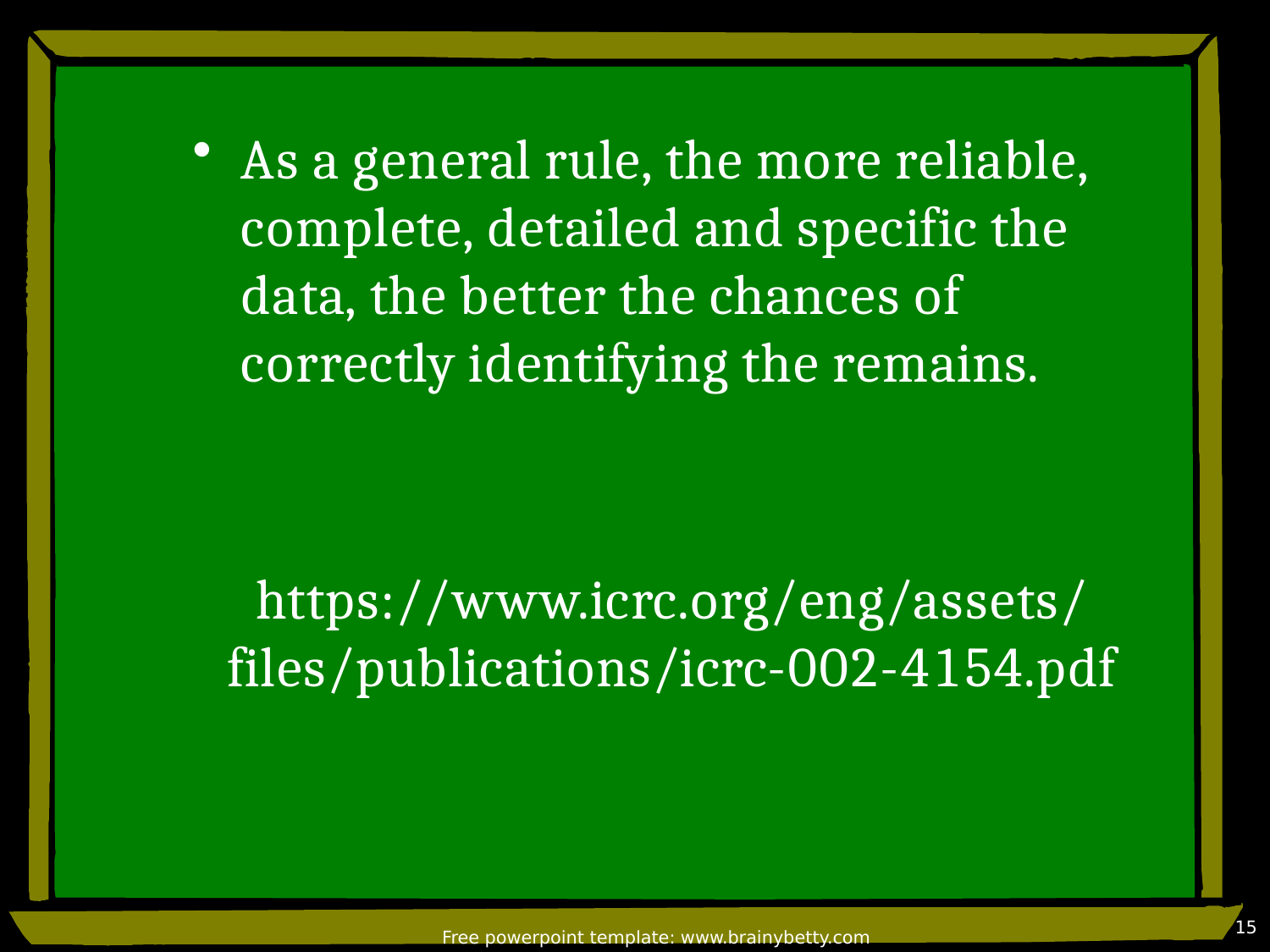

As a general rule, the more reliable, complete, detailed and specific the data, the better the chances of correctly identifying the remains.

https://www.icrc.org/eng/assets/files/publications/icrc-002-4154.pdf
15
Free powerpoint template: www.brainybetty.com